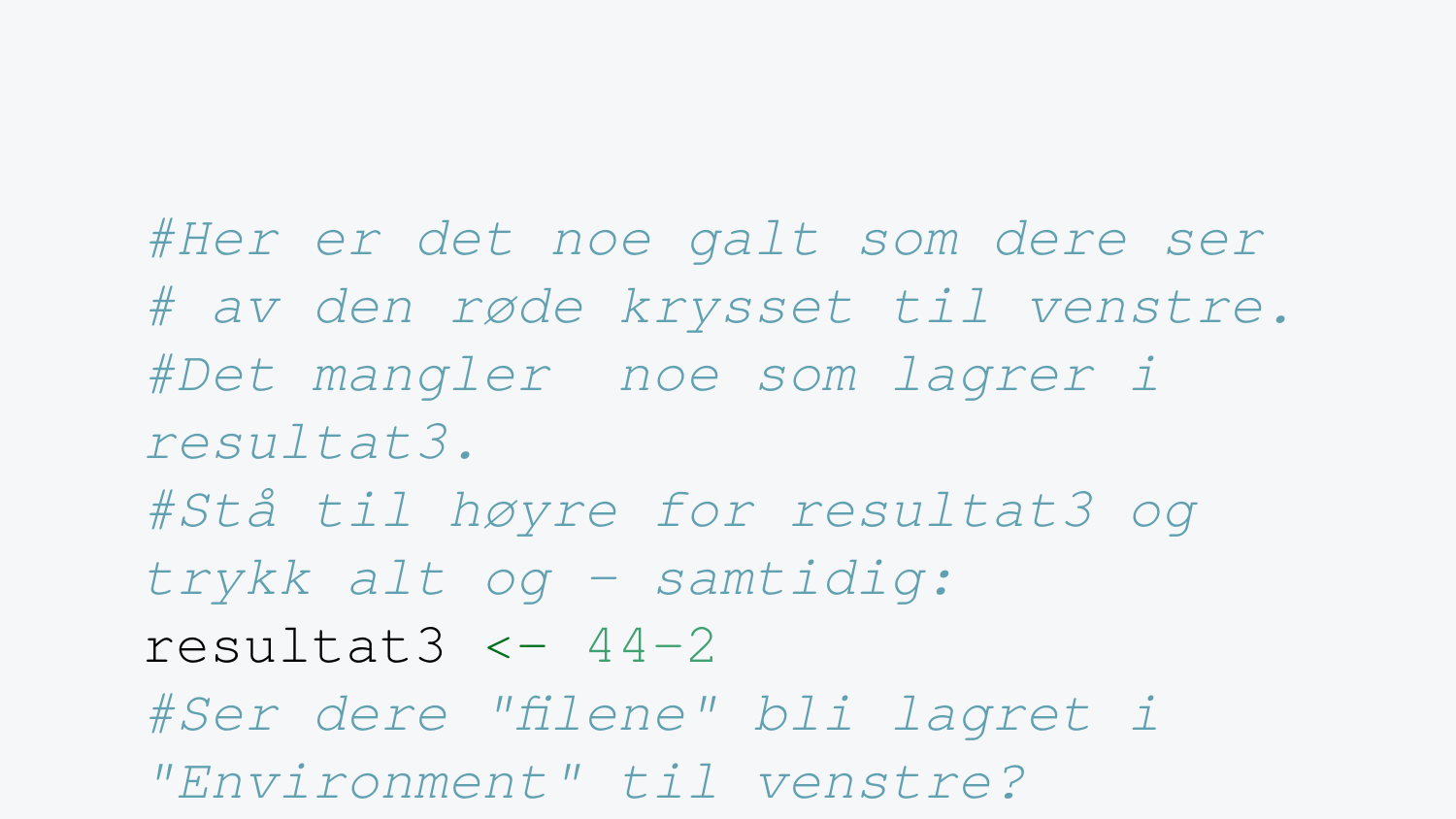

#Her er det noe galt som dere ser
# av den røde krysset til venstre.
#Det mangler  noe som lagrer i resultat3.
#Stå til høyre for resultat3 og trykk alt og - samtidig:
resultat3 <- 44-2
#Ser dere "filene" bli lagret i "Environment" til venstre?